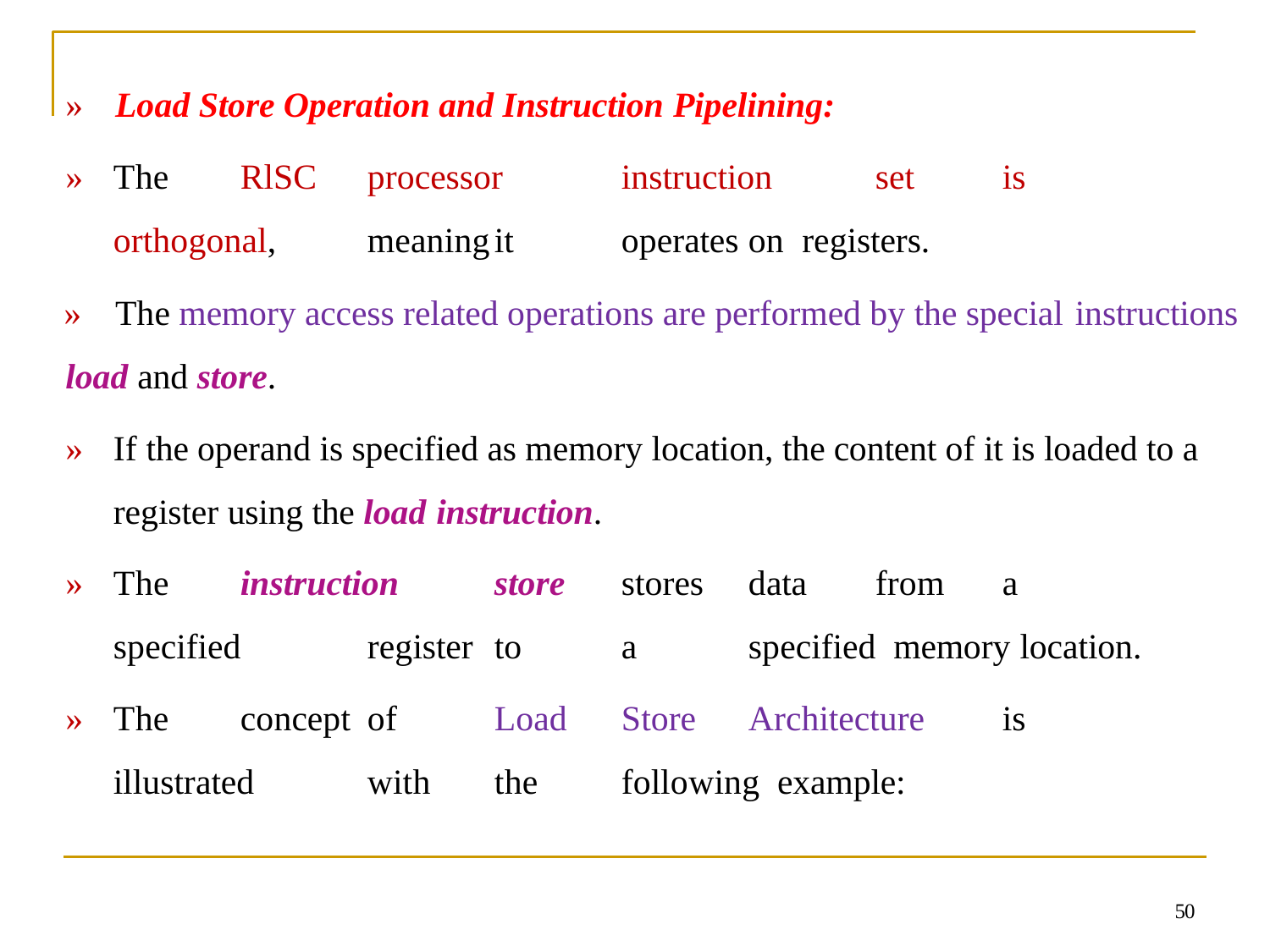

»	Load Store Operation and Instruction Pipelining:
»	The	RlSC	processor	instruction	set	is	orthogonal,	meaning	it	operates	on  registers.
»	The memory access related operations are performed by the special instructions
load and store.
»	If the operand is specified as memory location, the content of it is loaded to a  register using the load instruction.
»	The	instruction	store	stores	data	from	a	specified	register	to	a	specified  memory location.
»	The	concept	of	Load	Store	Architecture	is	illustrated	with	the	following  example:
50